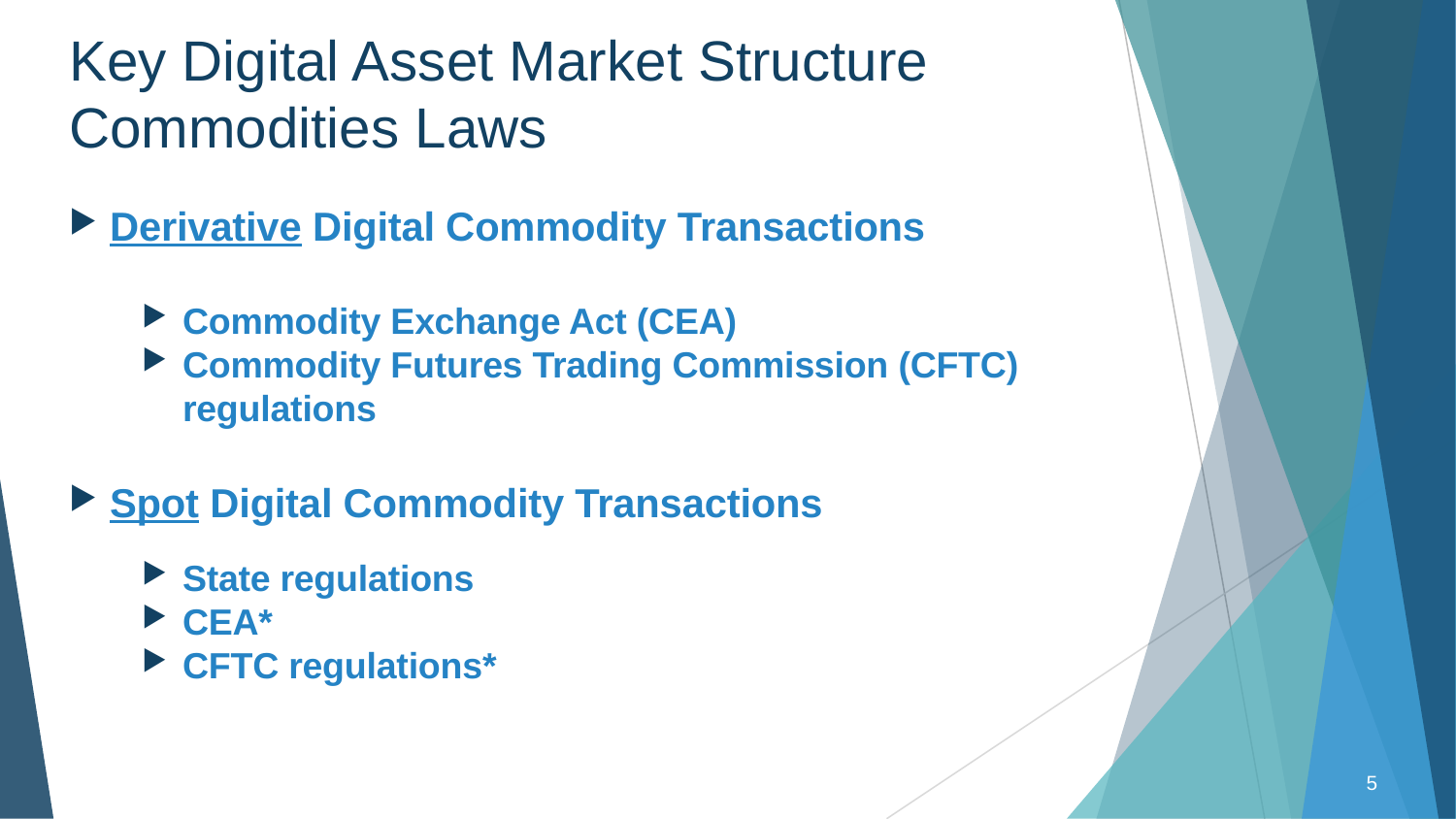

# Key Digital Asset Market Structure Commodities Laws
Derivative Digital Commodity Transactions

Commodity Exchange Act (CEA)
Commodity Futures Trading Commission (CFTC) regulations

Spot Digital Commodity Transactions

State regulations
CEA*
CFTC regulations*

5